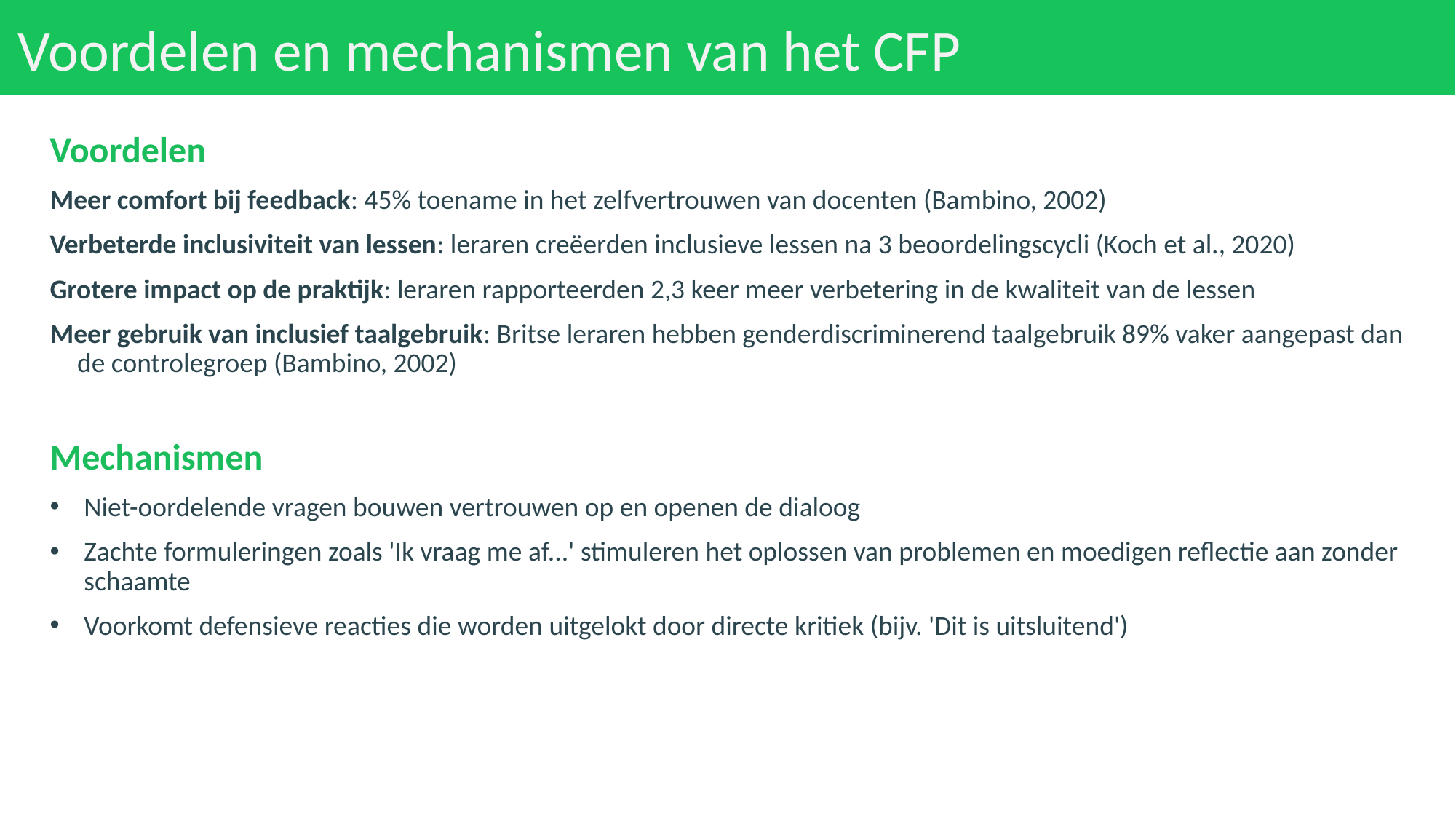

# Voordelen en mechanismen van het CFP
Voordelen
Meer comfort bij feedback: 45% toename in het zelfvertrouwen van docenten (Bambino, 2002)
Verbeterde inclusiviteit van lessen: leraren creëerden inclusieve lessen na 3 beoordelingscycli (Koch et al., 2020)
Grotere impact op de praktijk: leraren rapporteerden 2,3 keer meer verbetering in de kwaliteit van de lessen
Meer gebruik van inclusief taalgebruik: Britse leraren hebben genderdiscriminerend taalgebruik 89% vaker aangepast dan de controlegroep (Bambino, 2002)

Mechanismen
Niet-oordelende vragen bouwen vertrouwen op en openen de dialoog
Zachte formuleringen zoals 'Ik vraag me af...' stimuleren het oplossen van problemen en moedigen reflectie aan zonder schaamte
Voorkomt defensieve reacties die worden uitgelokt door directe kritiek (bijv. 'Dit is uitsluitend')